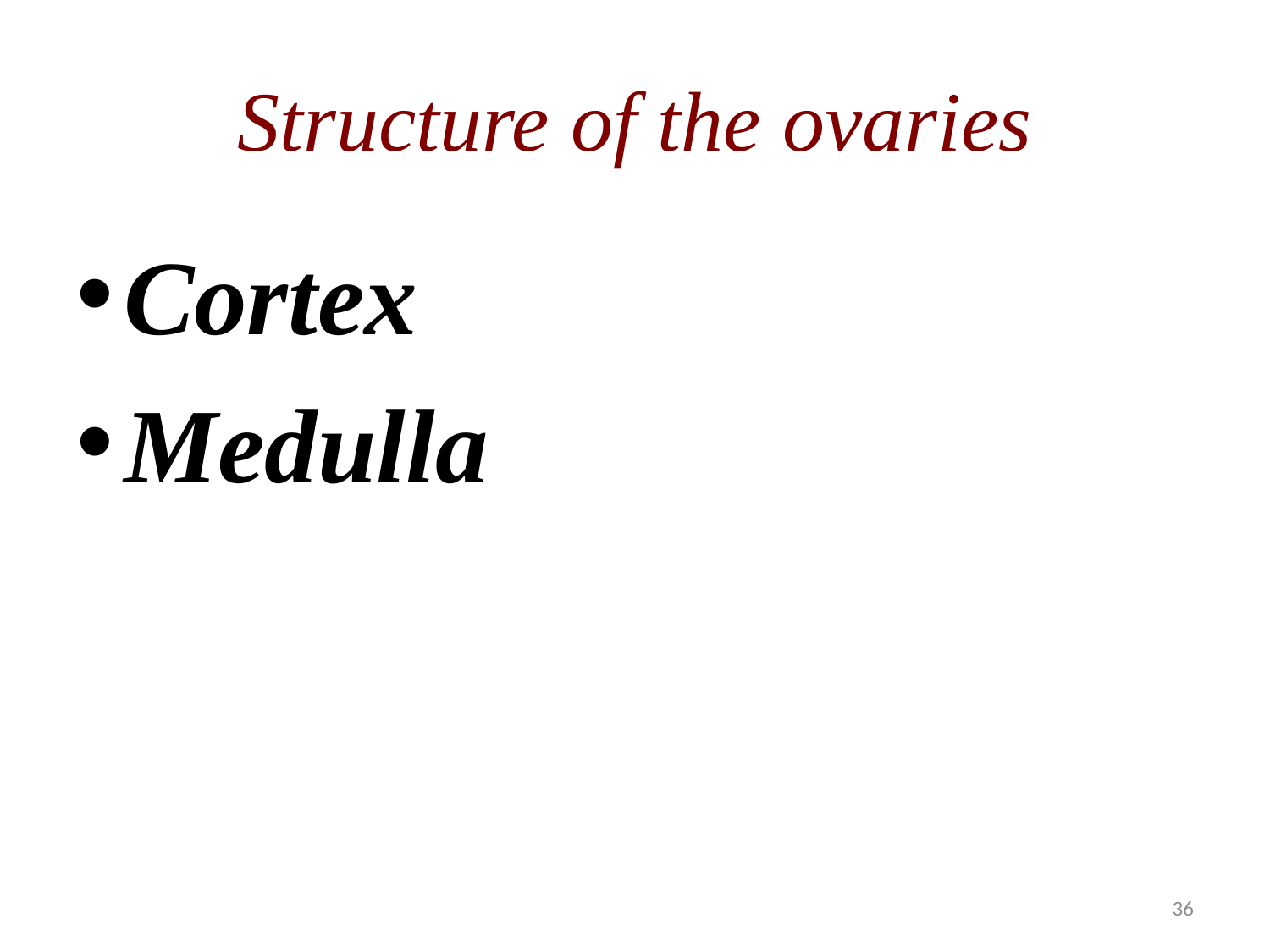

# Structure of the ovaries
Cortex
Medulla
36